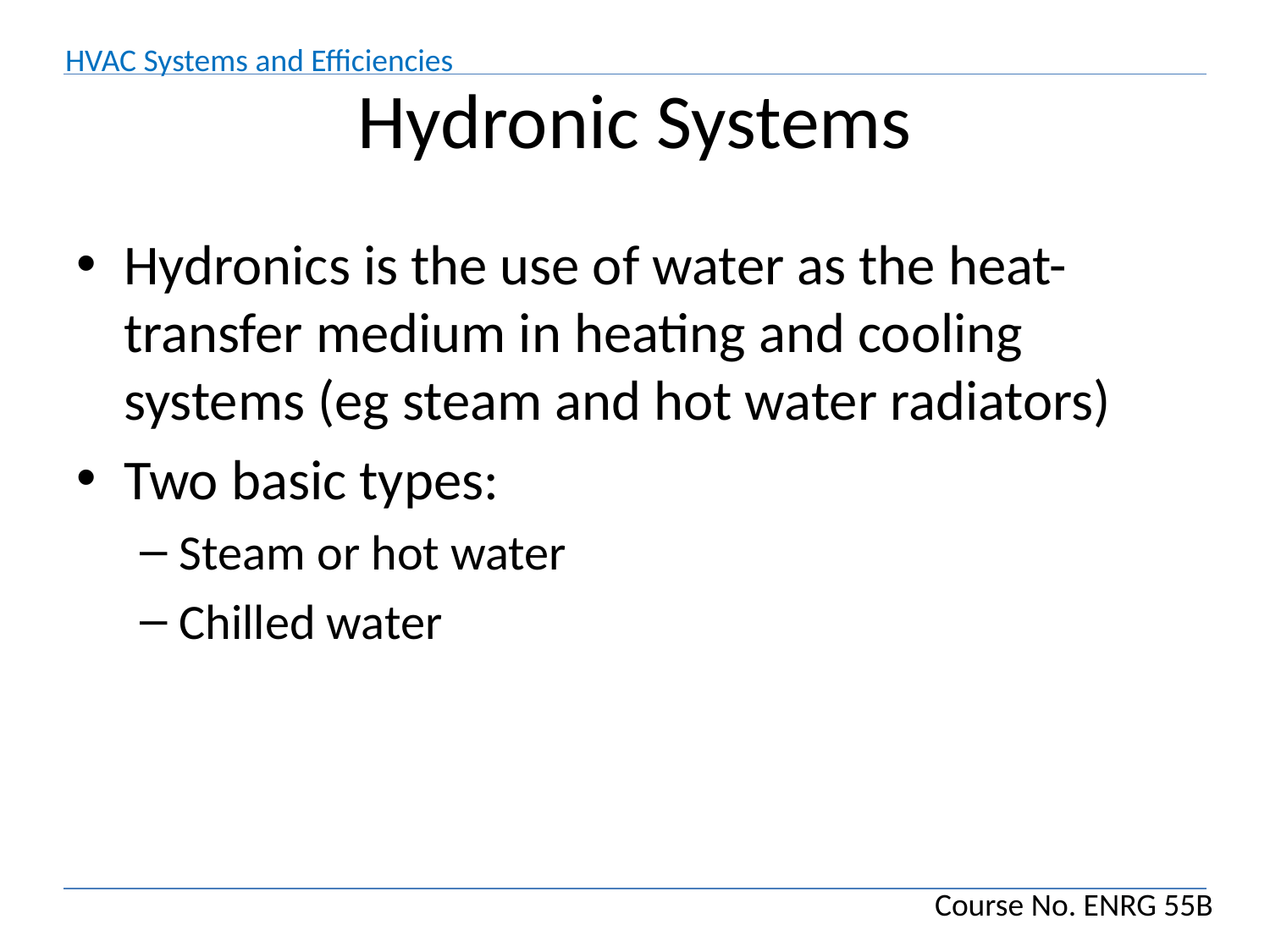

# Hydronic Systems
Hydronics is the use of water as the heat-transfer medium in heating and cooling systems (eg steam and hot water radiators)
Two basic types:
Steam or hot water
Chilled water